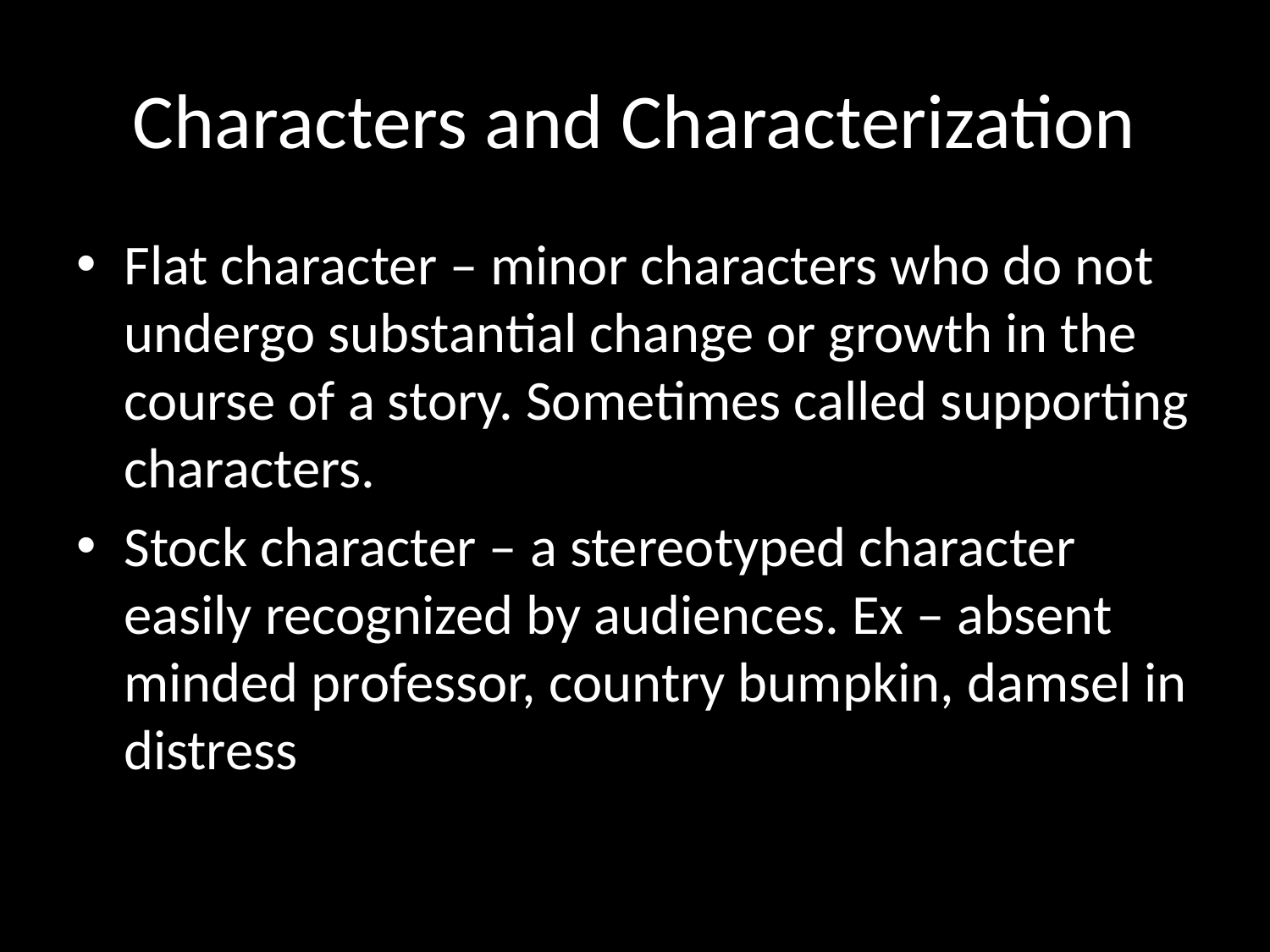

# Characters and Characterization
Flat character – minor characters who do not undergo substantial change or growth in the course of a story. Sometimes called supporting characters.
Stock character – a stereotyped character easily recognized by audiences. Ex – absent minded professor, country bumpkin, damsel in distress